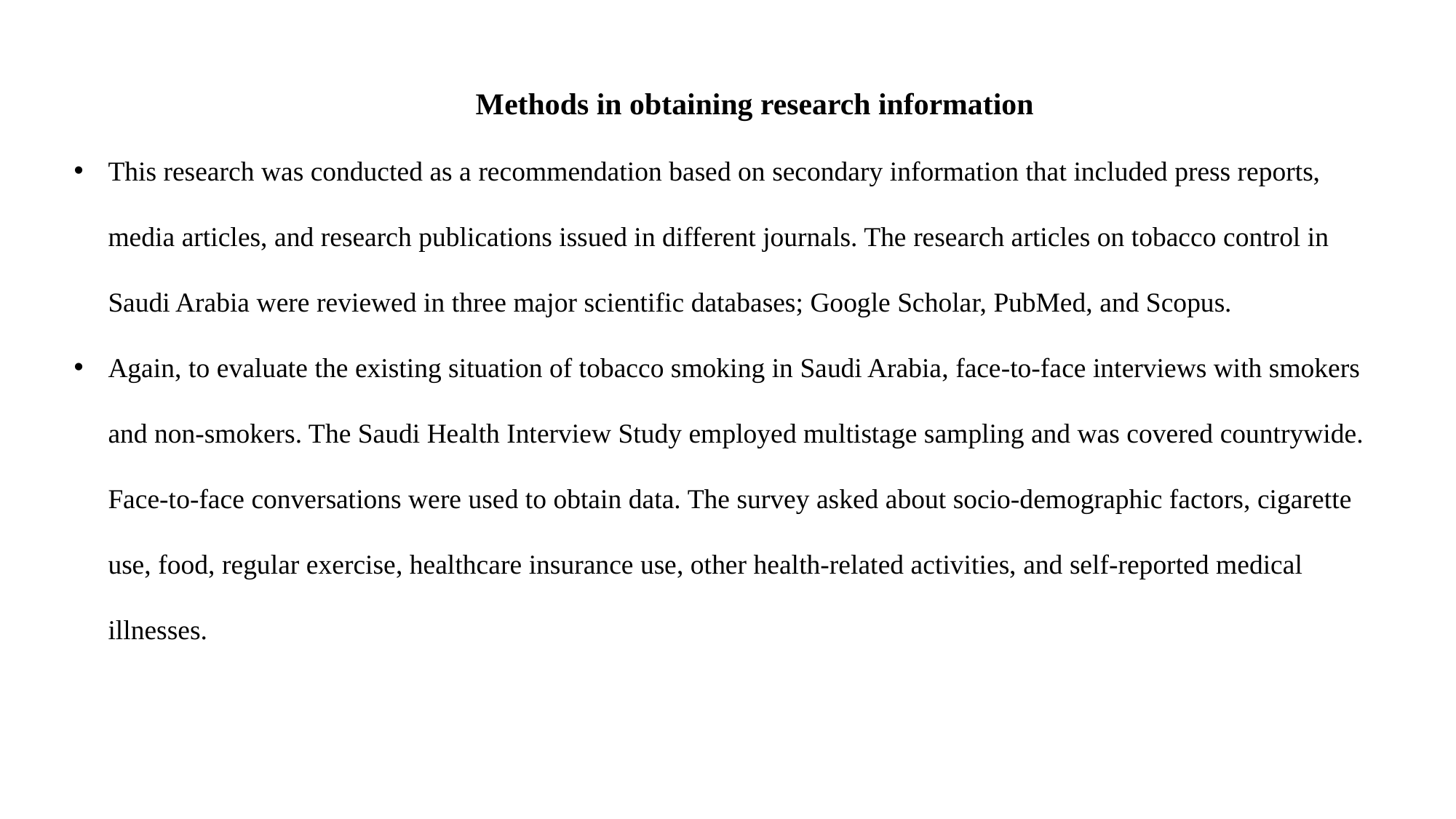

Methods in obtaining research information
This research was conducted as a recommendation based on secondary information that included press reports, media articles, and research publications issued in different journals. The research articles on tobacco control in Saudi Arabia were reviewed in three major scientific databases; Google Scholar, PubMed, and Scopus.
Again, to evaluate the existing situation of tobacco smoking in Saudi Arabia, face-to-face interviews with smokers and non-smokers. The Saudi Health Interview Study employed multistage sampling and was covered countrywide.  Face-to-face conversations were used to obtain data. The survey asked about socio-demographic factors, cigarette use, food, regular exercise, healthcare insurance use, other health-related activities, and self-reported medical illnesses.